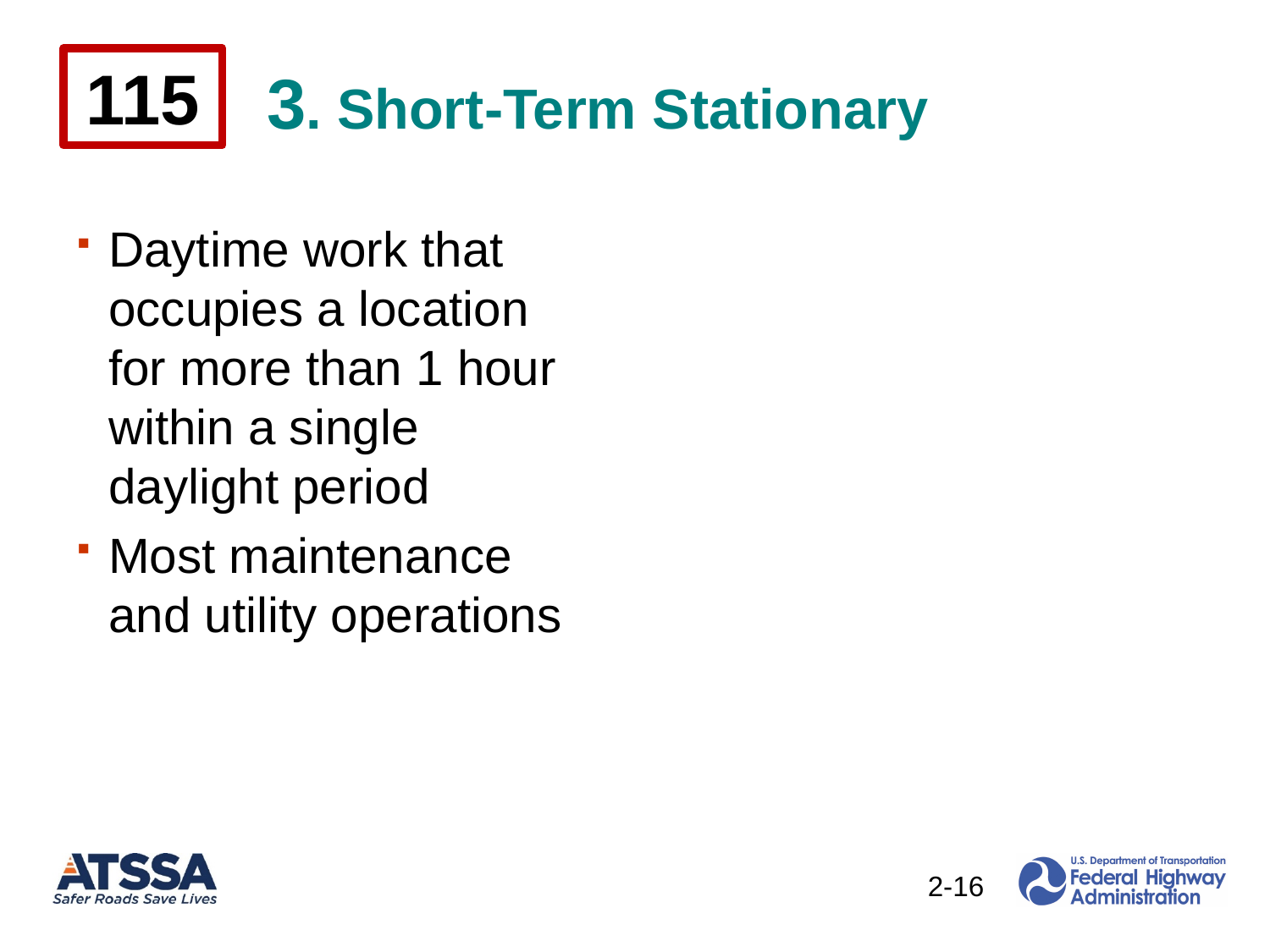

# 3. Short-Term Stationary
115
Daytime work that occupies a location for more than 1 hour within a single daylight period
Most maintenance and utility operations